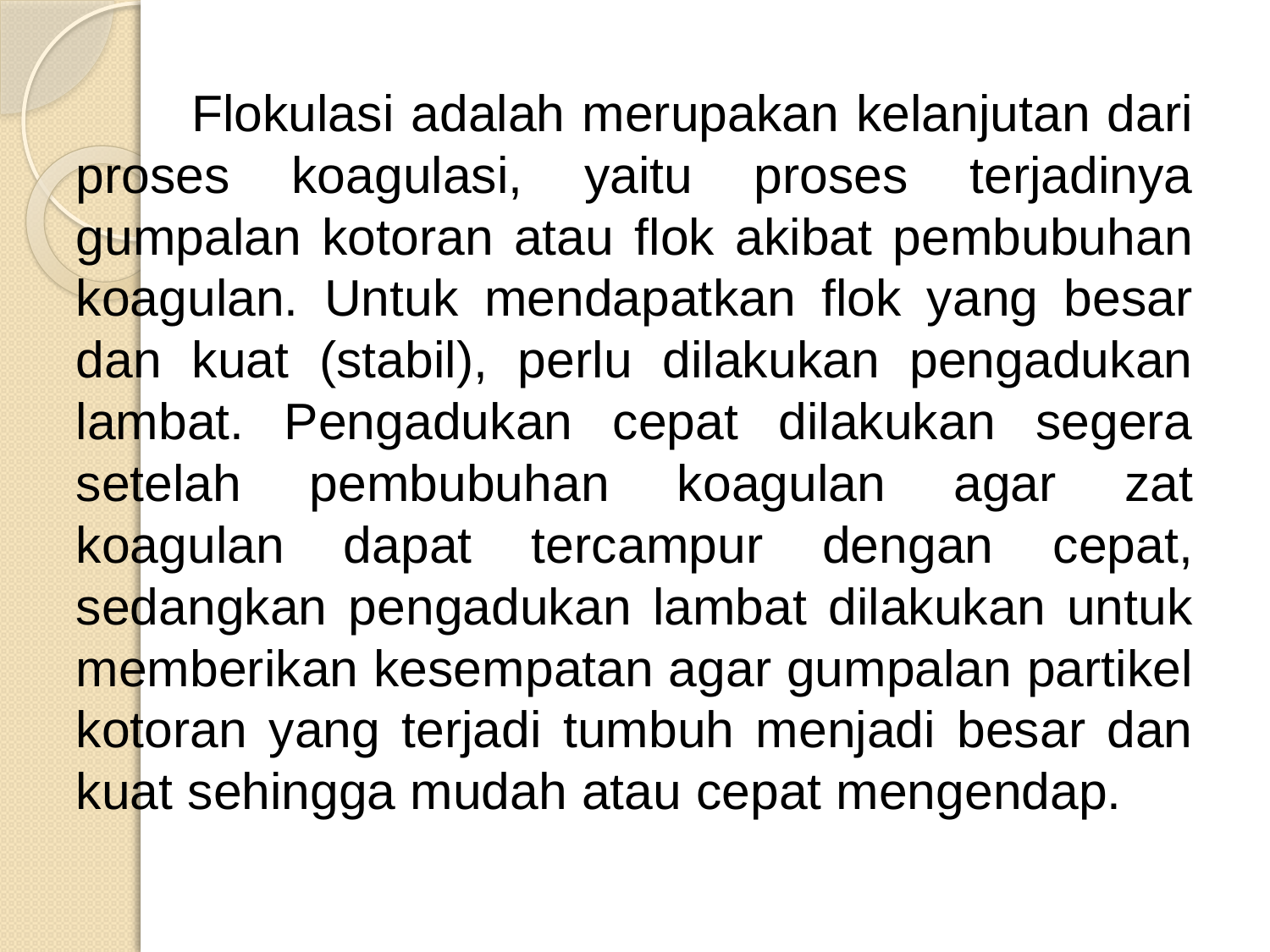

Flokulasi adalah merupakan kelanjutan dari proses koagulasi, yaitu proses terjadinya gumpalan kotoran atau flok akibat pembubuhan koagulan. Untuk mendapatkan flok yang besar dan kuat (stabil), perlu dilakukan pengadukan lambat. Pengadukan cepat dilakukan segera setelah pembubuhan koagulan agar zat koagulan dapat tercampur dengan cepat, sedangkan pengadukan lambat dilakukan untuk memberikan kesempatan agar gumpalan partikel kotoran yang terjadi tumbuh menjadi besar dan kuat sehingga mudah atau cepat mengendap.